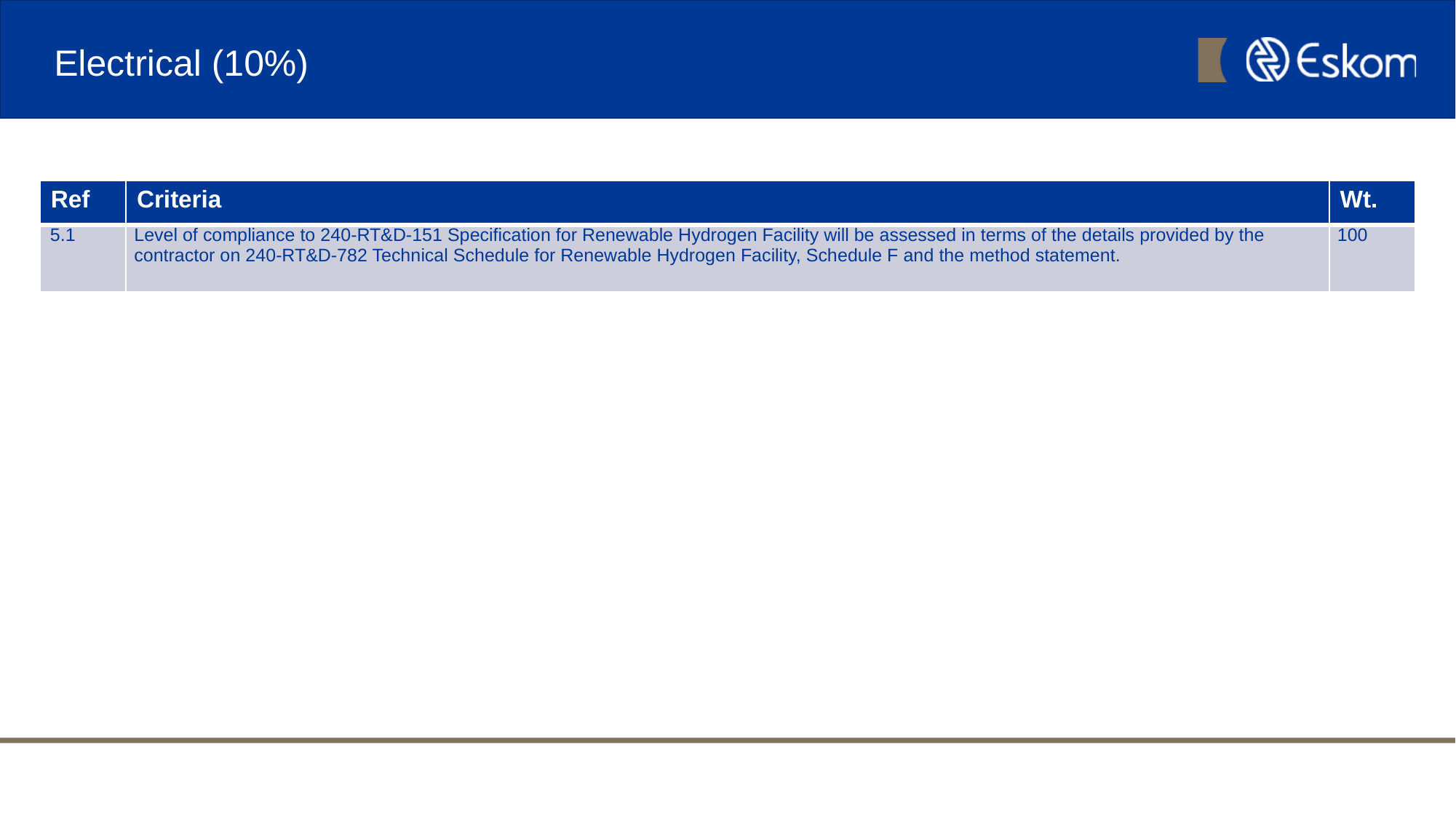

# Electrical (10%)
| Ref | Criteria | Wt. |
| --- | --- | --- |
| 5.1 | Level of compliance to 240-RT&D-151 Specification for Renewable Hydrogen Facility will be assessed in terms of the details provided by the contractor on 240-RT&D-782 Technical Schedule for Renewable Hydrogen Facility, Schedule F and the method statement. | 100 |